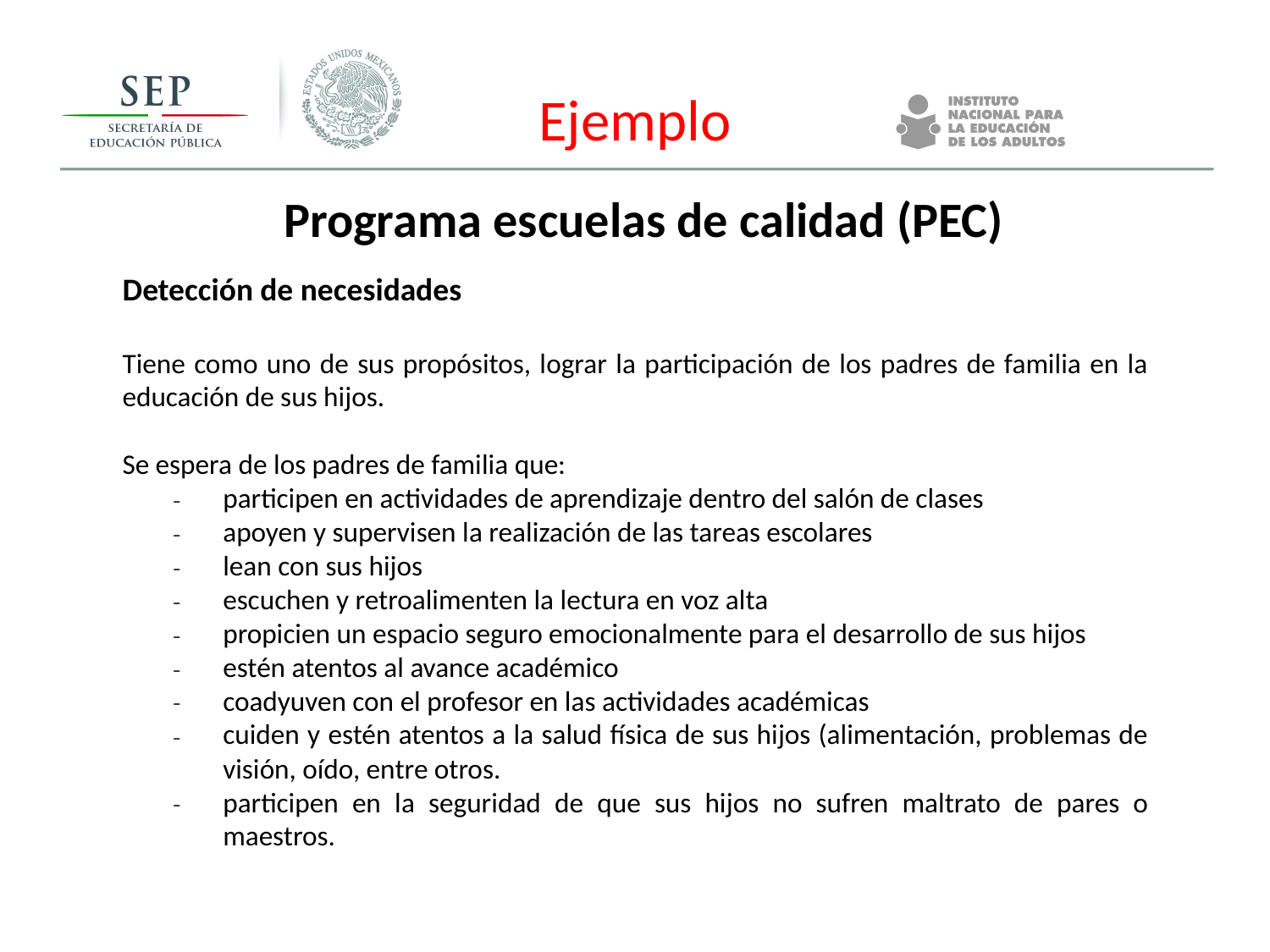

# Ejemplo
Programa escuelas de calidad (PEC)
Detección de necesidades

Tiene como uno de sus propósitos, lograr la participación de los padres de familia en la educación de sus hijos.

Se espera de los padres de familia que:
participen en actividades de aprendizaje dentro del salón de clases
apoyen y supervisen la realización de las tareas escolares
lean con sus hijos
escuchen y retroalimenten la lectura en voz alta
propicien un espacio seguro emocionalmente para el desarrollo de sus hijos
estén atentos al avance académico
coadyuven con el profesor en las actividades académicas
cuiden y estén atentos a la salud física de sus hijos (alimentación, problemas de visión, oído, entre otros.
participen en la seguridad de que sus hijos no sufren maltrato de pares o maestros.